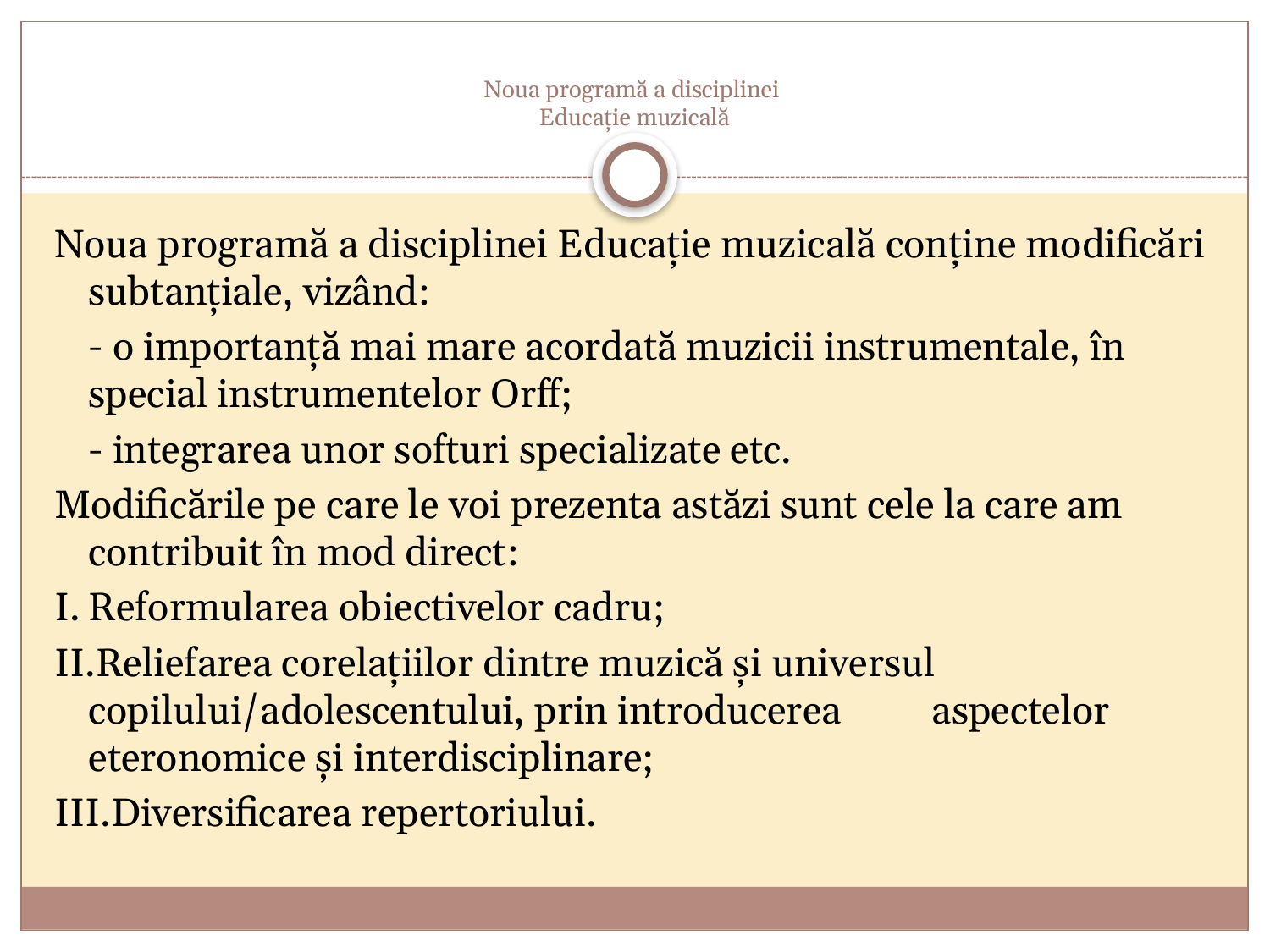

# Noua programă a disciplinei Educație muzicală
Noua programă a disciplinei Educație muzicală conține modificări subtanțiale, vizând:
	- o importanță mai mare acordată muzicii instrumentale, în special instrumentelor Orff;
	- integrarea unor softuri specializate etc.
Modificările pe care le voi prezenta astăzi sunt cele la care am contribuit în mod direct:
I.	Reformularea obiectivelor cadru;
II.Reliefarea corelațiilor dintre muzică și universul 	copilului/adolescentului, prin introducerea 	aspectelor eteronomice și interdisciplinare;
III.Diversificarea repertoriului.